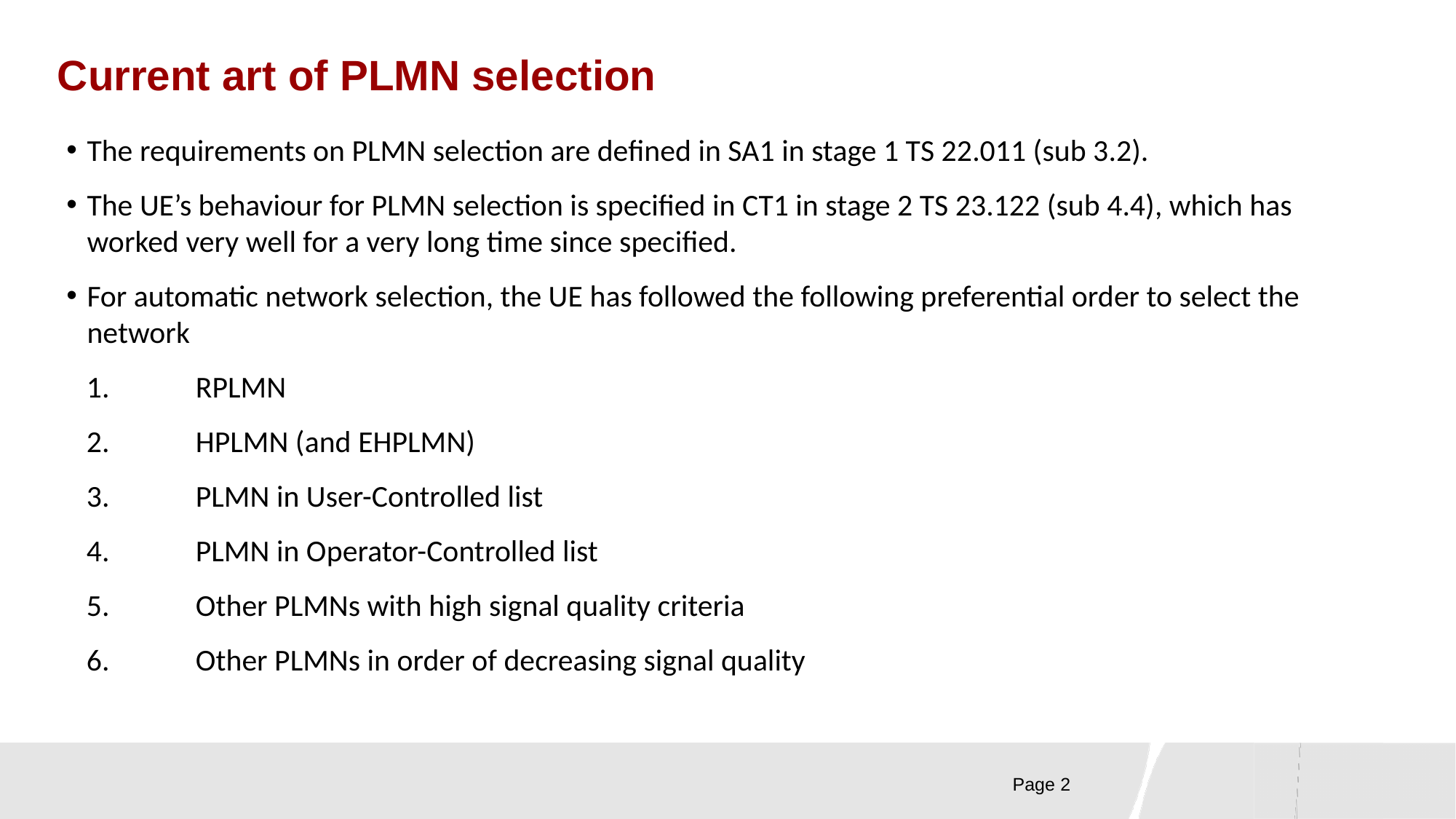

Current art of PLMN selection
The requirements on PLMN selection are defined in SA1 in stage 1 TS 22.011 (sub 3.2).
The UE’s behaviour for PLMN selection is specified in CT1 in stage 2 TS 23.122 (sub 4.4), which has worked very well for a very long time since specified.
For automatic network selection, the UE has followed the following preferential order to select the network
1.	RPLMN
2.	HPLMN (and EHPLMN)
3.	PLMN in User-Controlled list
4.	PLMN in Operator-Controlled list
5.	Other PLMNs with high signal quality criteria
6.	Other PLMNs in order of decreasing signal quality